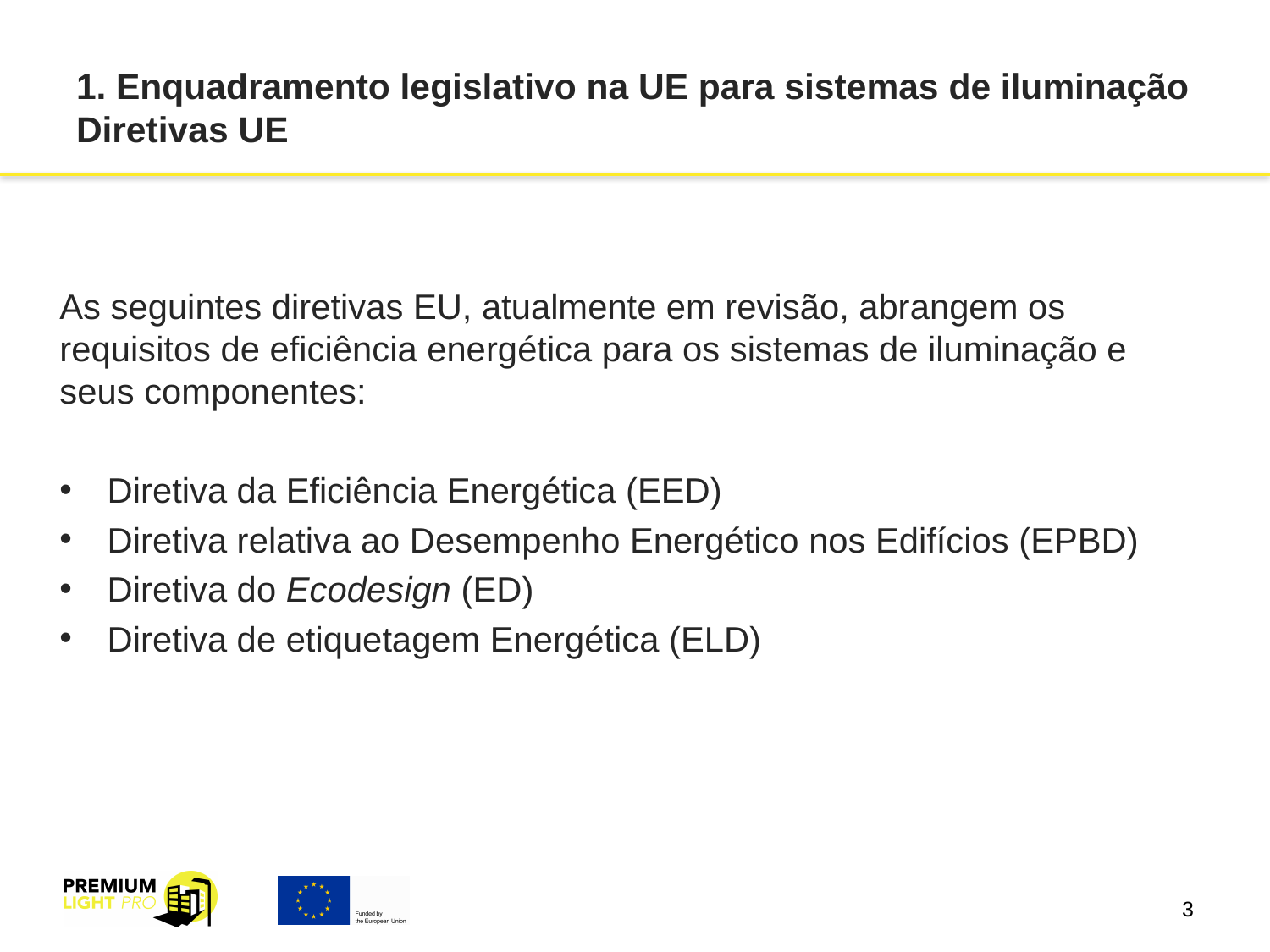

# 1. Enquadramento legislativo na UE para sistemas de iluminação Diretivas UE

As seguintes diretivas EU, atualmente em revisão, abrangem os requisitos de eficiência energética para os sistemas de iluminação e seus componentes:

Diretiva da Eficiência Energética (EED)
Diretiva relativa ao Desempenho Energético nos Edifícios (EPBD)
Diretiva do Ecodesign (ED)
Diretiva de etiquetagem Energética (ELD)